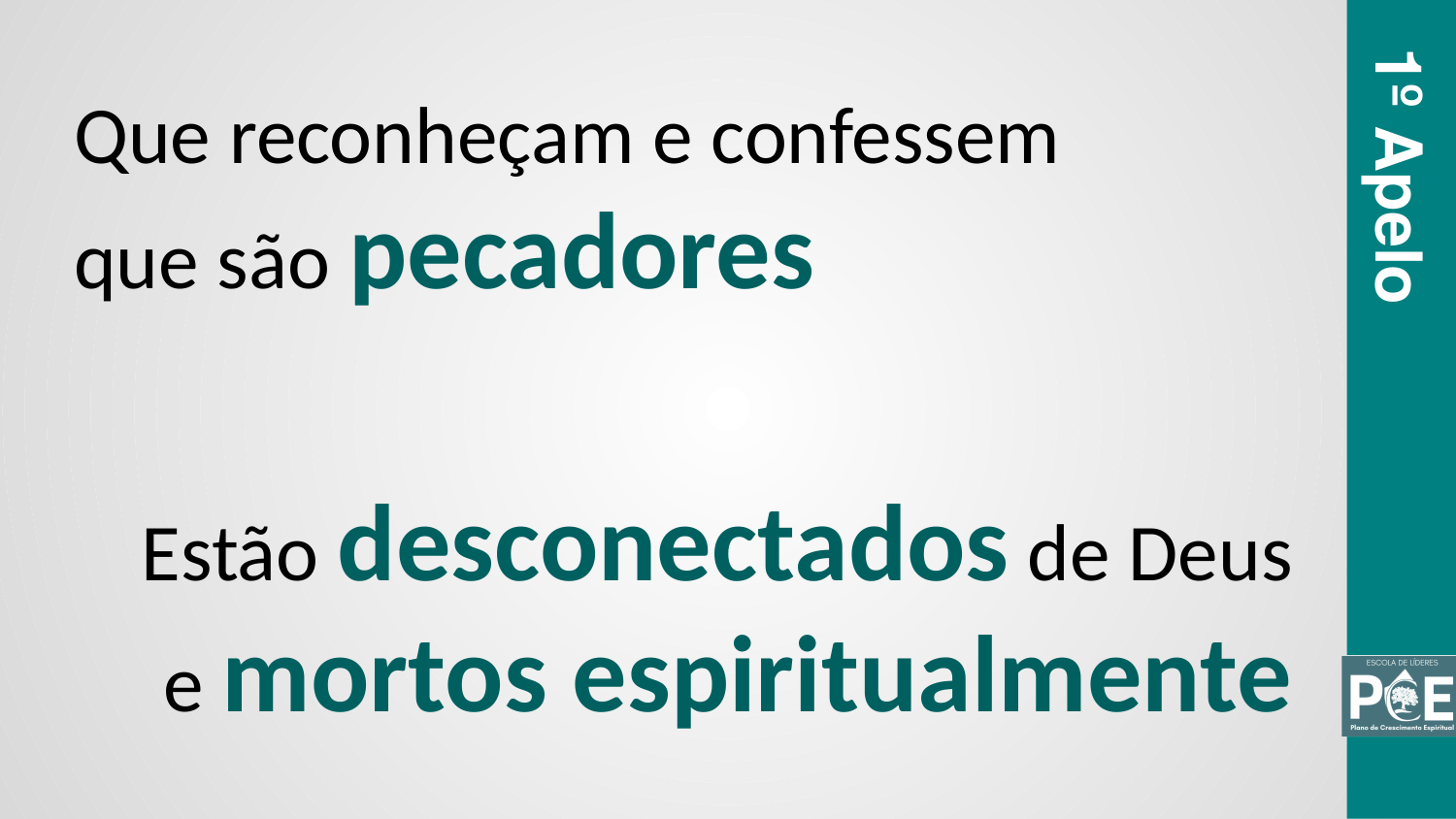

Que reconheçam e confessem que são pecadores
1º Apelo
Estão desconectados de Deus e mortos espiritualmente